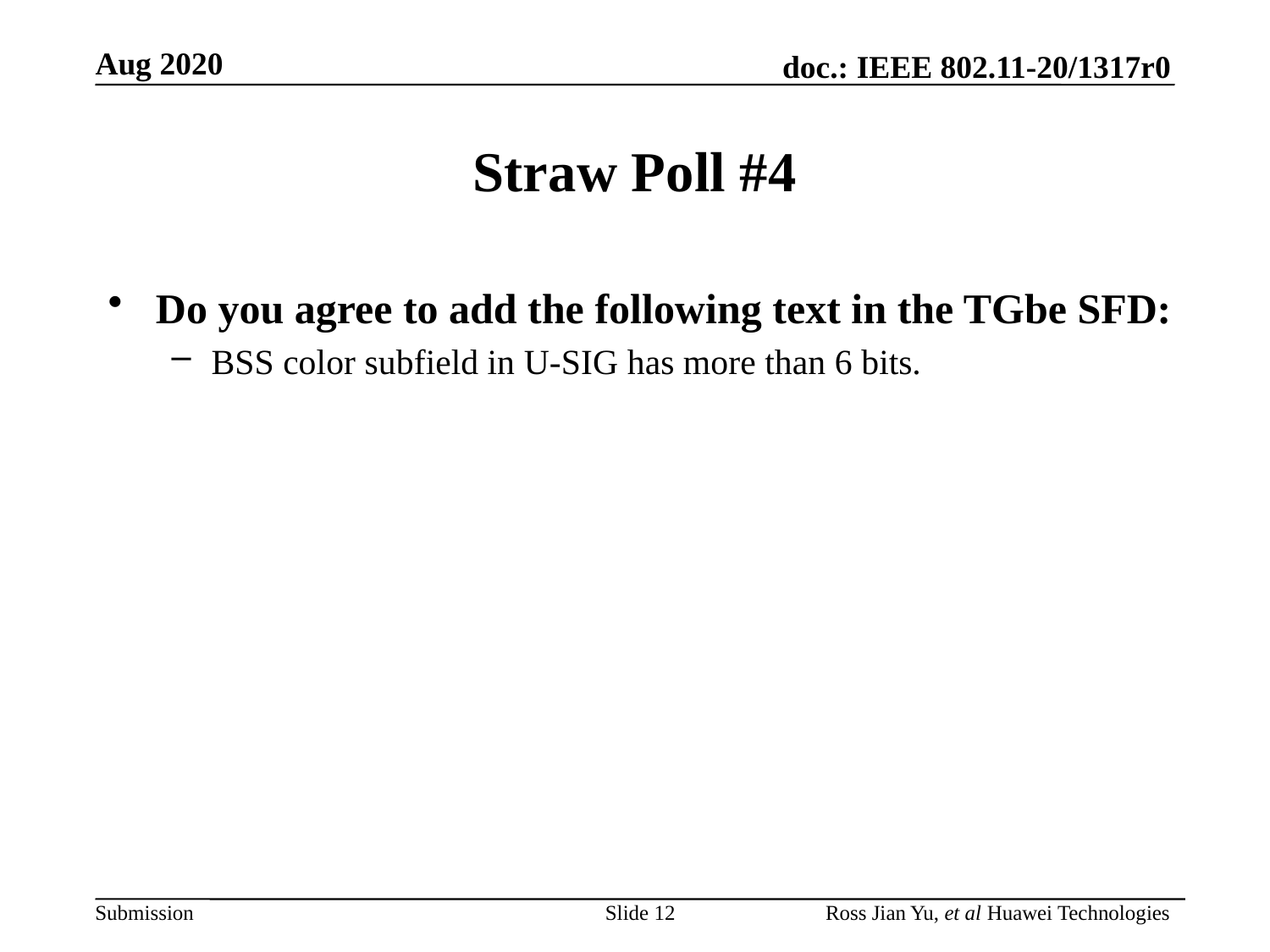

# Straw Poll #4
Do you agree to add the following text in the TGbe SFD:
BSS color subfield in U-SIG has more than 6 bits.

Slide 12